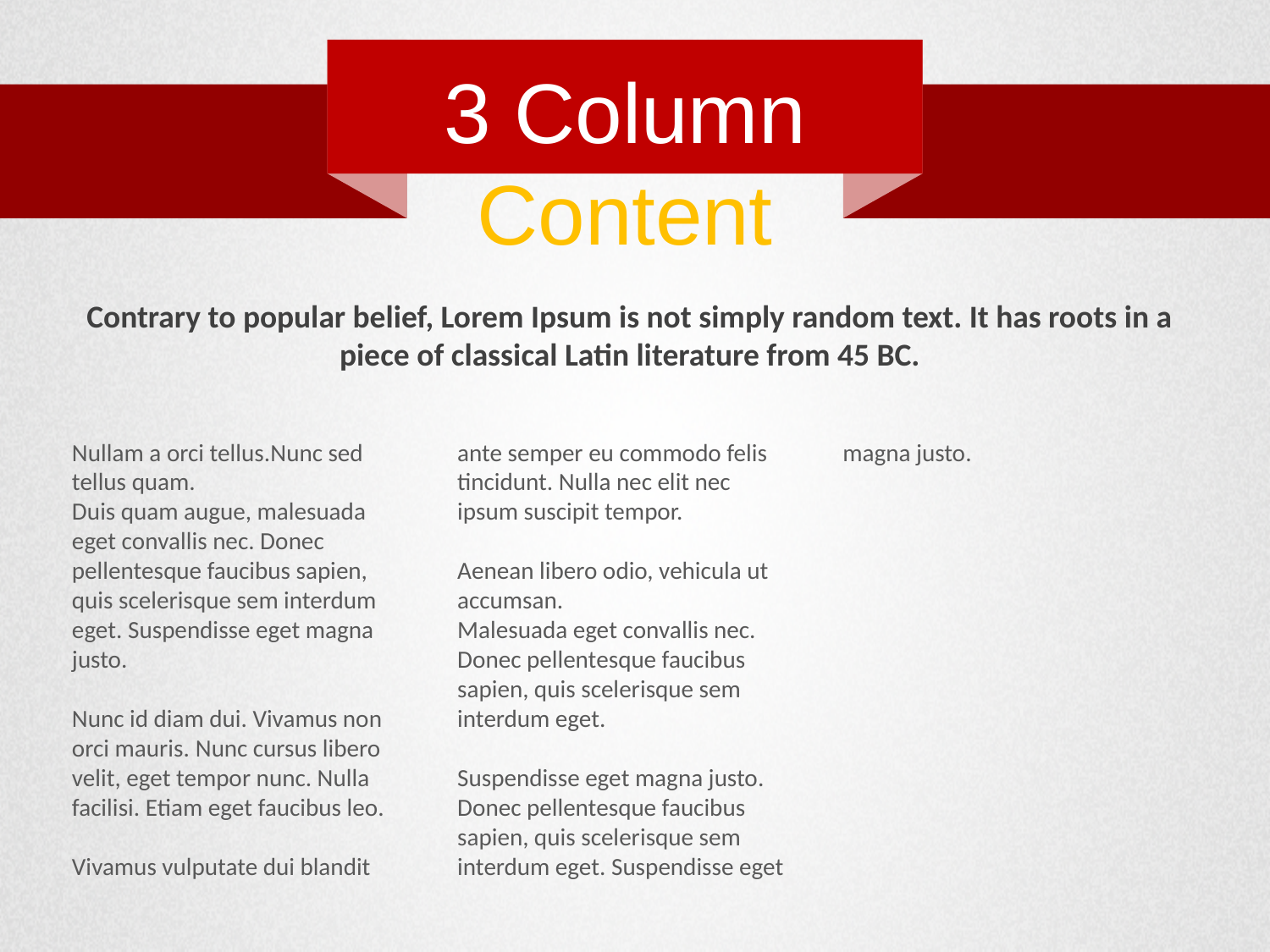

3 Column Content
Contrary to popular belief, Lorem Ipsum is not simply random text. It has roots in a piece of classical Latin literature from 45 BC.
Nullam a orci tellus.Nunc sed tellus quam.
Duis quam augue, malesuada eget convallis nec. Donec pellentesque faucibus sapien, quis scelerisque sem interdum eget. Suspendisse eget magna justo.

Nunc id diam dui. Vivamus non orci mauris. Nunc cursus libero velit, eget tempor nunc. Nulla facilisi. Etiam eget faucibus leo.

Vivamus vulputate dui blandit ante semper eu commodo felis tincidunt. Nulla nec elit nec ipsum suscipit tempor.

Aenean libero odio, vehicula ut accumsan.
Malesuada eget convallis nec. Donec pellentesque faucibus sapien, quis scelerisque sem interdum eget.

Suspendisse eget magna justo. Donec pellentesque faucibus sapien, quis scelerisque sem interdum eget. Suspendisse eget magna justo.